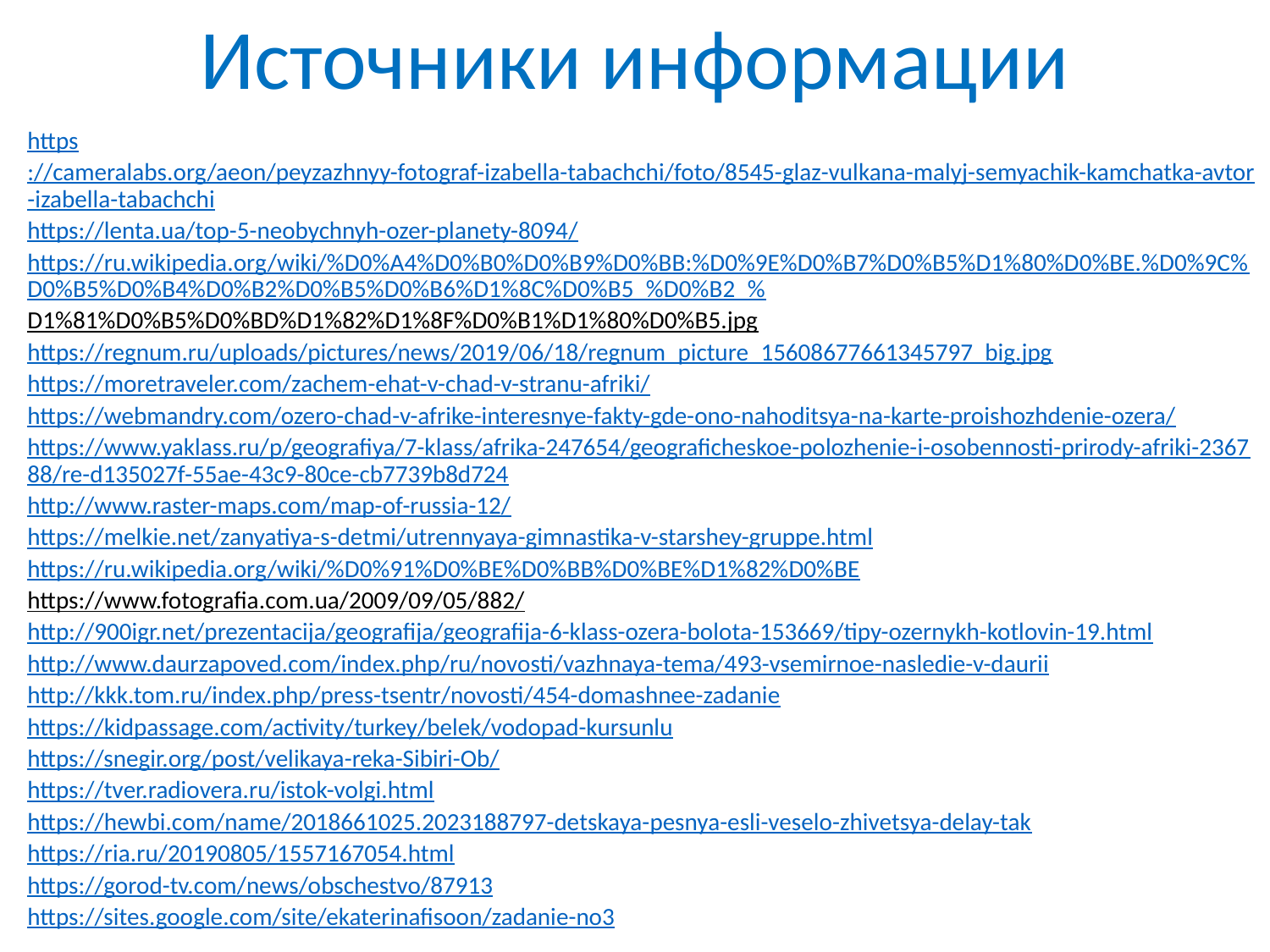

Источники информации
https://cameralabs.org/aeon/peyzazhnyy-fotograf-izabella-tabachchi/foto/8545-glaz-vulkana-malyj-semyachik-kamchatka-avtor-izabella-tabachchi
https://lenta.ua/top-5-neobychnyh-ozer-planety-8094/
https://ru.wikipedia.org/wiki/%D0%A4%D0%B0%D0%B9%D0%BB:%D0%9E%D0%B7%D0%B5%D1%80%D0%BE.%D0%9C%D0%B5%D0%B4%D0%B2%D0%B5%D0%B6%D1%8C%D0%B5_%D0%B2_%D1%81%D0%B5%D0%BD%D1%82%D1%8F%D0%B1%D1%80%D0%B5.jpg
https://regnum.ru/uploads/pictures/news/2019/06/18/regnum_picture_15608677661345797_big.jpg
https://moretraveler.com/zachem-ehat-v-chad-v-stranu-afriki/
https://webmandry.com/ozero-chad-v-afrike-interesnye-fakty-gde-ono-nahoditsya-na-karte-proishozhdenie-ozera/
https://www.yaklass.ru/p/geografiya/7-klass/afrika-247654/geograficheskoe-polozhenie-i-osobennosti-prirody-afriki-236788/re-d135027f-55ae-43c9-80ce-cb7739b8d724
http://www.raster-maps.com/map-of-russia-12/
https://melkie.net/zanyatiya-s-detmi/utrennyaya-gimnastika-v-starshey-gruppe.html
https://ru.wikipedia.org/wiki/%D0%91%D0%BE%D0%BB%D0%BE%D1%82%D0%BE
https://www.fotografia.com.ua/2009/09/05/882/
http://900igr.net/prezentacija/geografija/geografija-6-klass-ozera-bolota-153669/tipy-ozernykh-kotlovin-19.html
http://www.daurzapoved.com/index.php/ru/novosti/vazhnaya-tema/493-vsemirnoe-nasledie-v-daurii
http://kkk.tom.ru/index.php/press-tsentr/novosti/454-domashnee-zadanie
https://kidpassage.com/activity/turkey/belek/vodopad-kursunlu
https://snegir.org/post/velikaya-reka-Sibiri-Ob/
https://tver.radiovera.ru/istok-volgi.html
https://hewbi.com/name/2018661025.2023188797-detskaya-pesnya-esli-veselo-zhivetsya-delay-tak
https://ria.ru/20190805/1557167054.html
https://gorod-tv.com/news/obschestvo/87913
https://sites.google.com/site/ekaterinafisoon/zadanie-no3